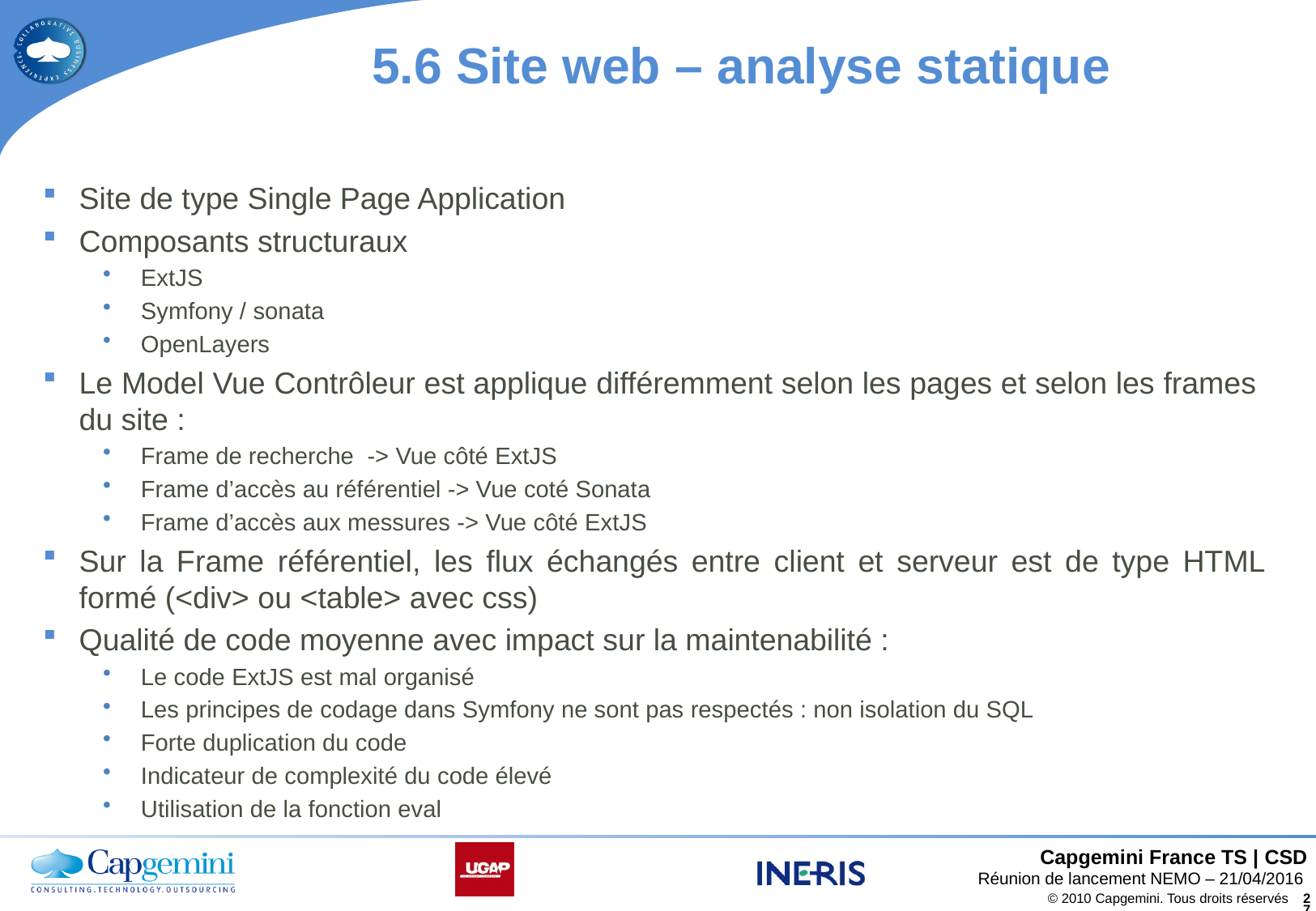

# 5.6 Site web – analyse statique
Site de type Single Page Application
Composants structuraux
ExtJS
Symfony / sonata
OpenLayers
Le Model Vue Contrôleur est applique différemment selon les pages et selon les frames  du site :
Frame de recherche  -> Vue côté ExtJS
Frame d’accès au référentiel -> Vue coté Sonata
Frame d’accès aux messures -> Vue côté ExtJS
Sur la Frame référentiel, les flux échangés entre client et serveur est de type HTML formé (<div> ou <table> avec css)
Qualité de code moyenne avec impact sur la maintenabilité :
Le code ExtJS est mal organisé
Les principes de codage dans Symfony ne sont pas respectés : non isolation du SQL
Forte duplication du code
Indicateur de complexité du code élevé
Utilisation de la fonction eval

Réunion de lancement NEMO – 21/04/2016
© 2010 Capgemini. Tous droits réservés
27